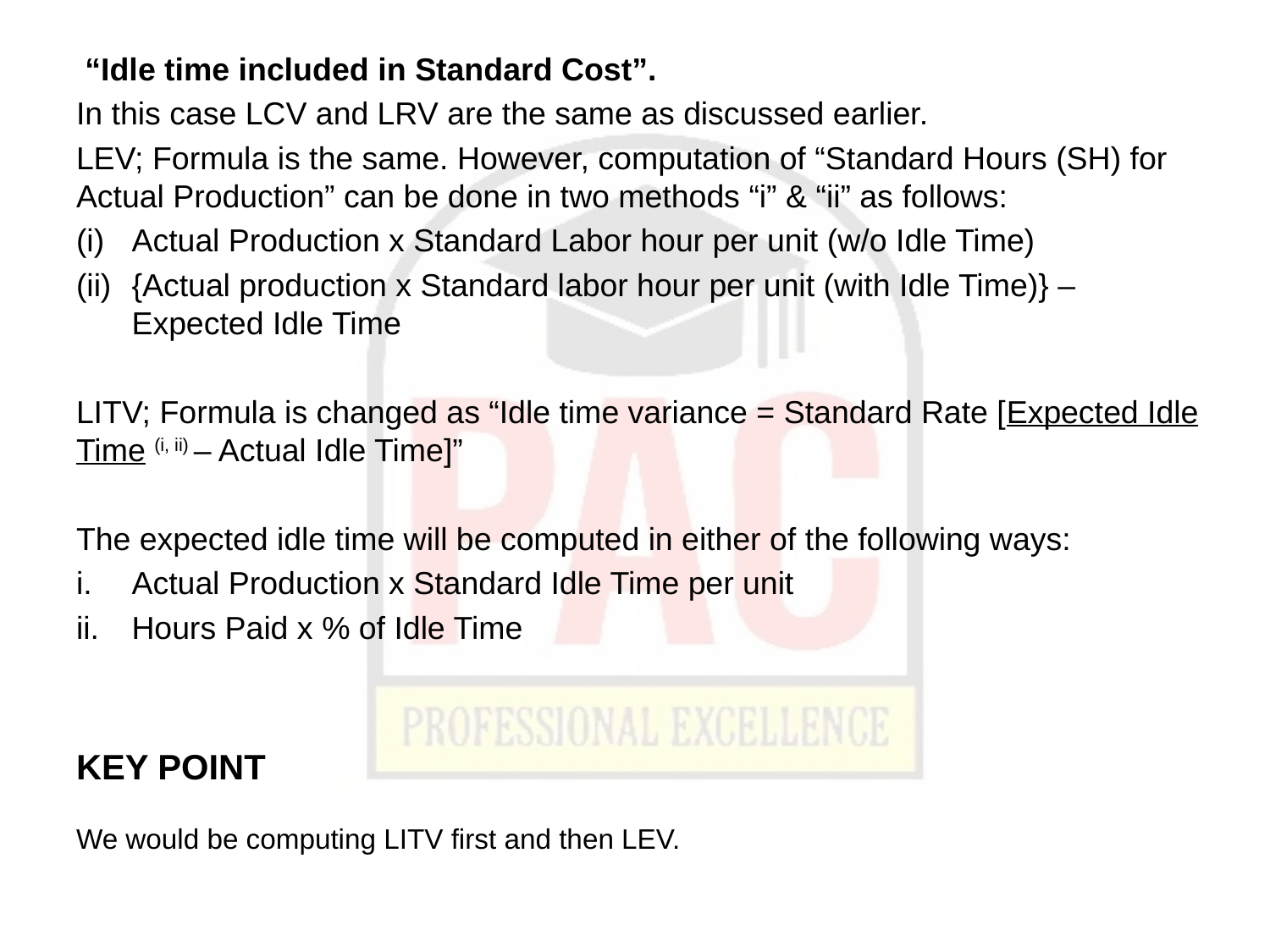

“Idle time included in Standard Cost”.
In this case LCV and LRV are the same as discussed earlier.
LEV; Formula is the same. However, computation of “Standard Hours (SH) for Actual Production” can be done in two methods “i” & “ii” as follows:
Actual Production x Standard Labor hour per unit (w/o Idle Time)
{Actual production x Standard labor hour per unit (with Idle Time)} – Expected Idle Time

LITV; Formula is changed as “Idle time variance = Standard Rate [Expected Idle Time (i, ii) – Actual Idle Time]”

The expected idle time will be computed in either of the following ways:
Actual Production x Standard Idle Time per unit
Hours Paid x % of Idle Time

# KEY POINT
We would be computing LITV first and then LEV.